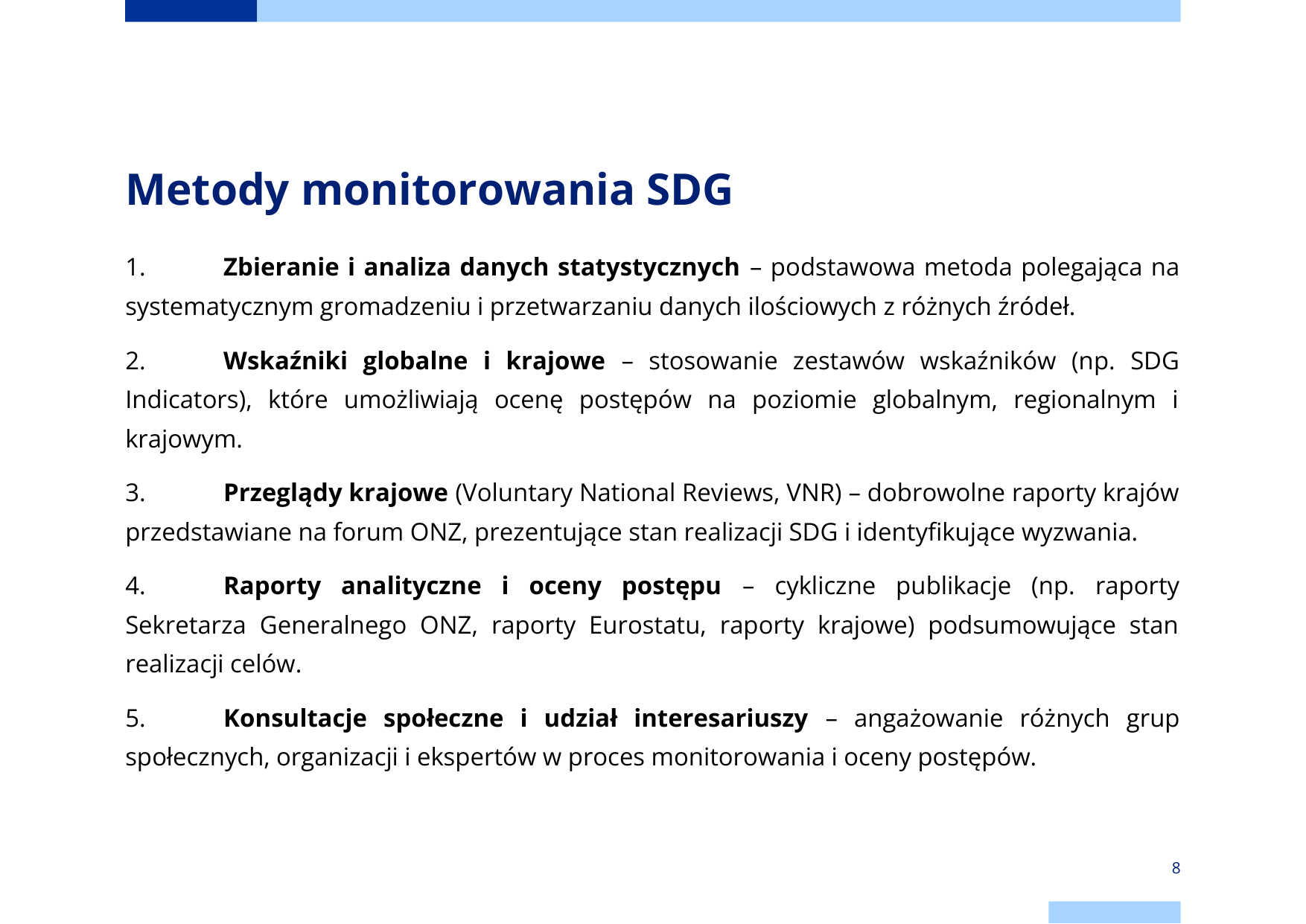

# Metody monitorowania SDG
1.	Zbieranie i analiza danych statystycznych – podstawowa metoda polegająca na systematycznym gromadzeniu i przetwarzaniu danych ilościowych z różnych źródeł.
2.	Wskaźniki globalne i krajowe – stosowanie zestawów wskaźników (np. SDG Indicators), które umożliwiają ocenę postępów na poziomie globalnym, regionalnym i krajowym.
3.	Przeglądy krajowe (Voluntary National Reviews, VNR) – dobrowolne raporty krajów przedstawiane na forum ONZ, prezentujące stan realizacji SDG i identyfikujące wyzwania.
4.	Raporty analityczne i oceny postępu – cykliczne publikacje (np. raporty Sekretarza Generalnego ONZ, raporty Eurostatu, raporty krajowe) podsumowujące stan realizacji celów.
5.	Konsultacje społeczne i udział interesariuszy – angażowanie różnych grup społecznych, organizacji i ekspertów w proces monitorowania i oceny postępów.
8